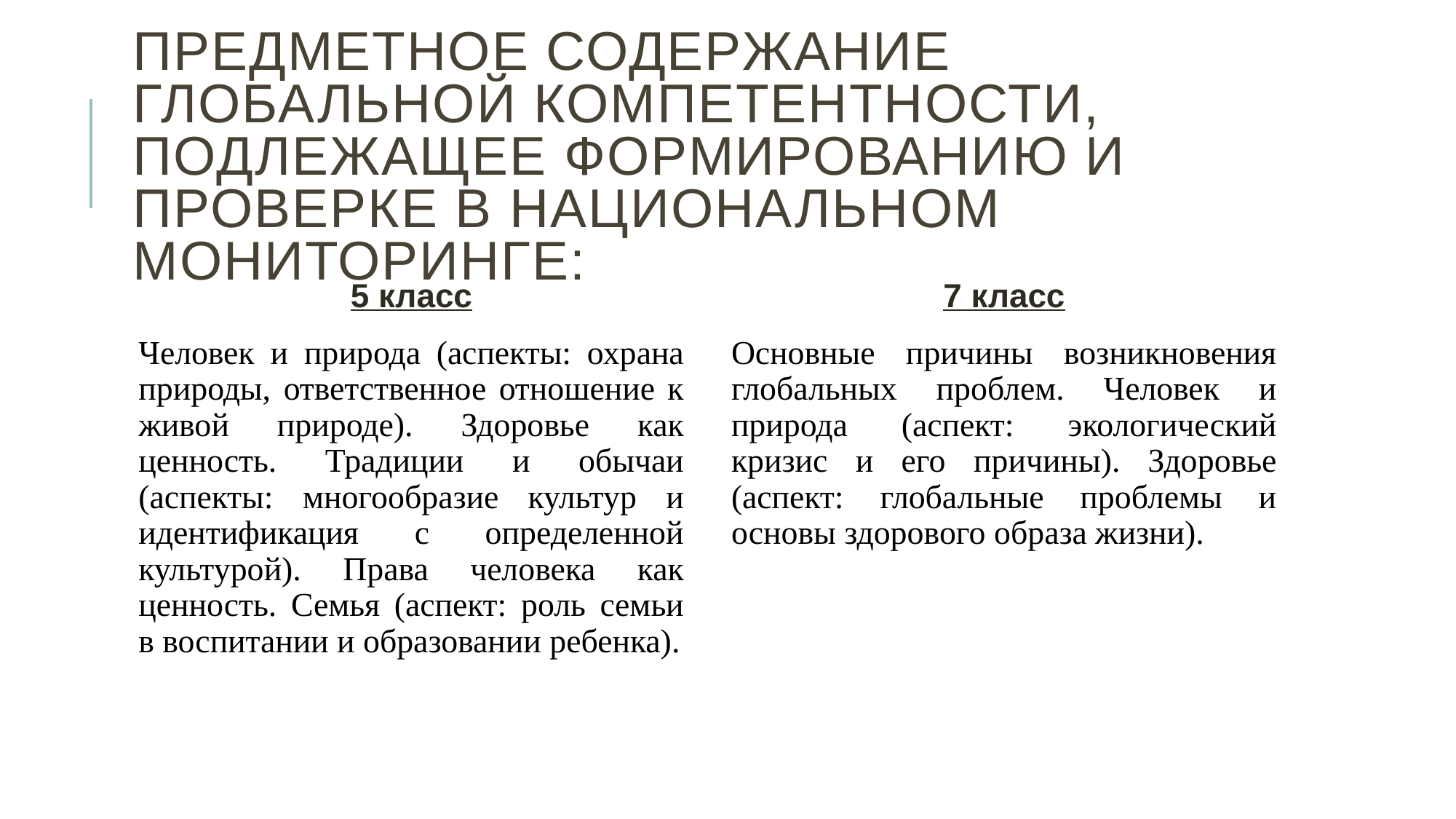

# предметное содержание глобальной компетентности, подлежащее формированию и проверке в национальном мониторинге:
5 класс
Человек и природа (аспекты: охрана природы, ответственное отношение к живой природе). Здоровье как ценность. Традиции и обычаи (аспекты: многообразие культур и идентификация с определенной культурой). Права человека как ценность. Семья (аспект: роль семьи в воспитании и образовании ребенка).
7 класс
Основные причины возникновения глобальных проблем. Человек и природа (аспект: экологический кризис и его причины). Здоровье (аспект: глобальные проблемы и основы здорового образа жизни).